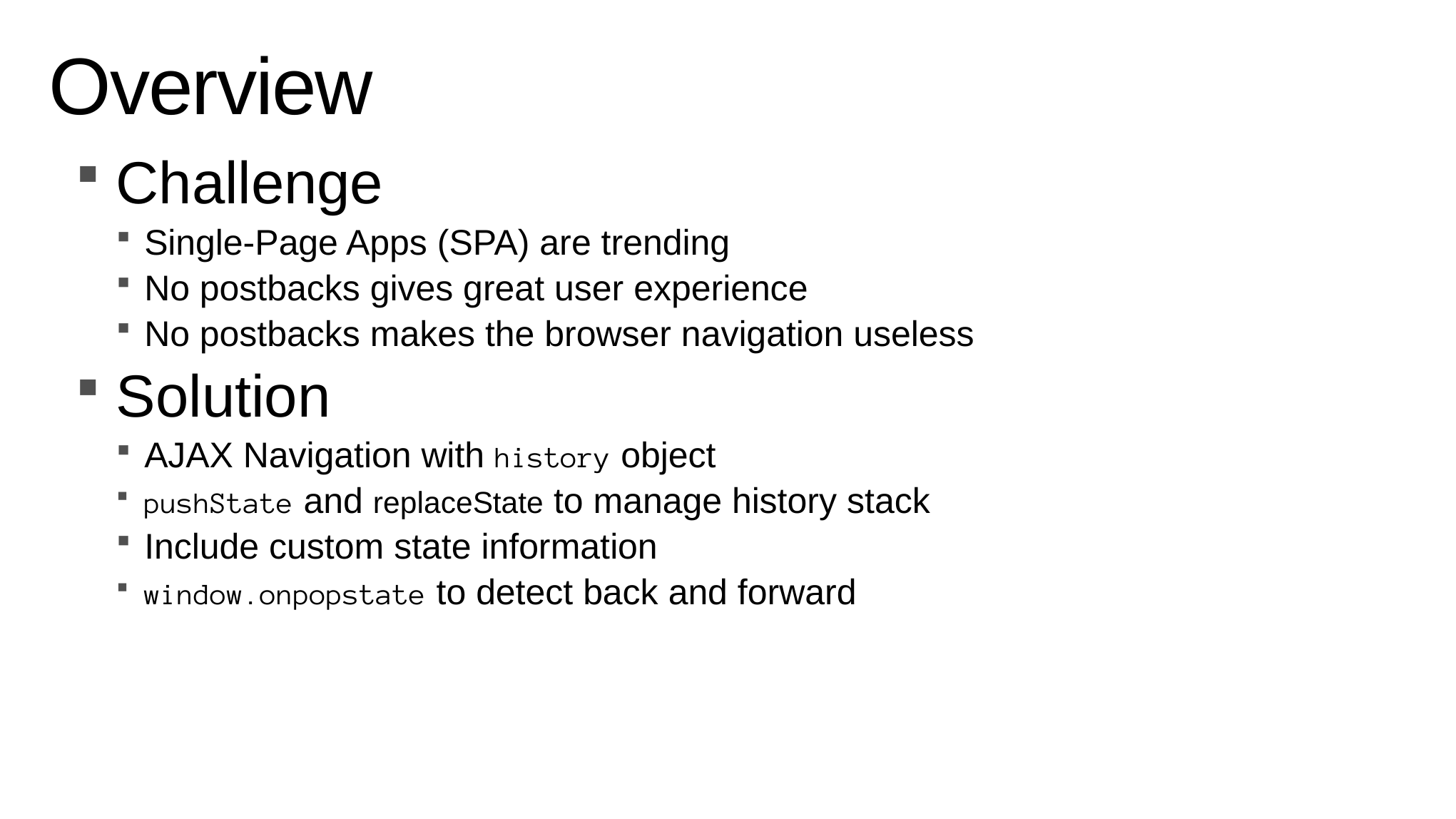

# Overview
Challenge
Single-Page Apps (SPA) are trending
No postbacks gives great user experience
No postbacks makes the browser navigation useless
Solution
AJAX Navigation with history object
pushState and replaceState to manage history stack
Include custom state information
window.onpopstate to detect back and forward